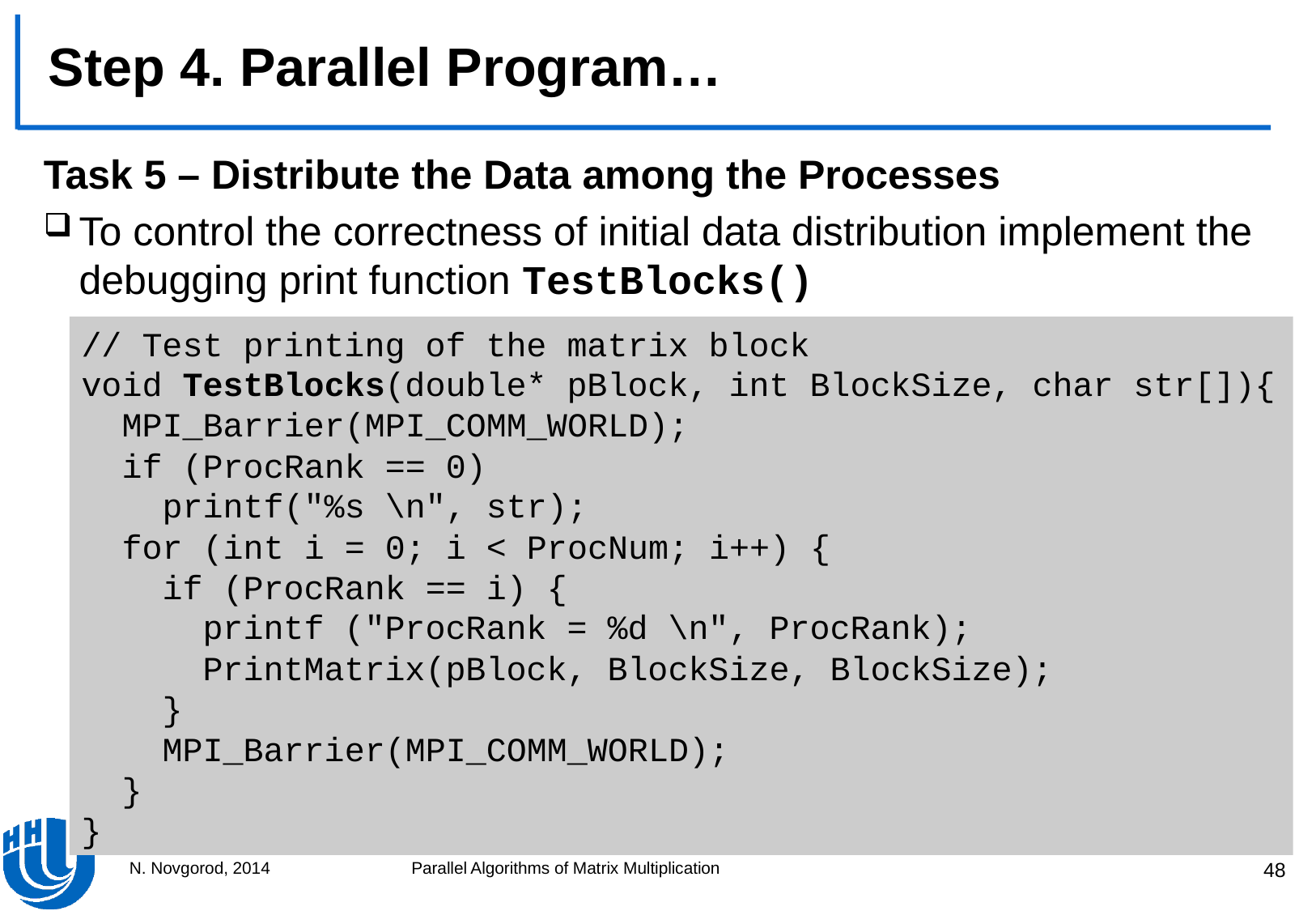

# Step 4. Parallel Program…
Task 5 – Distribute the Data among the Processes
To control the correctness of initial data distribution implement the debugging print function TestBlocks()
// Test printing of the matrix block
void TestBlocks(double* pBlock, int BlockSize, char str[]){
  MPI_Barrier(MPI_COMM_WORLD);
  if (ProcRank == 0)
    printf("%s \n", str);
  for (int i = 0; i < ProcNum; i++) {
    if (ProcRank == i) {
      printf ("ProcRank = %d \n", ProcRank);
      PrintMatrix(pBlock, BlockSize, BlockSize);
    }
    MPI_Barrier(MPI_COMM_WORLD);
  }
}
N. Novgorod, 2014
Parallel Algorithms of Matrix Multiplication
48